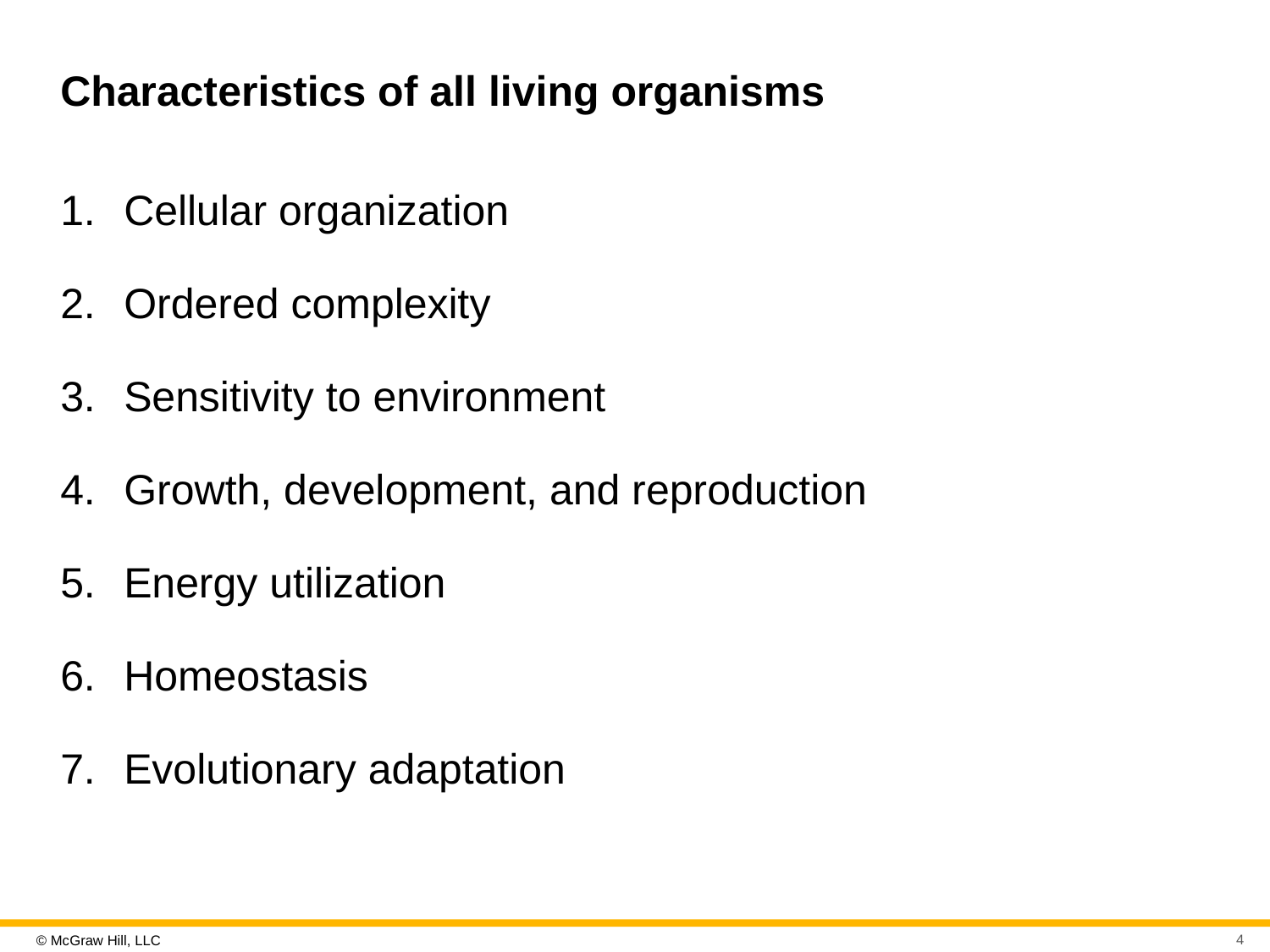

# Characteristics of all living organisms
Cellular organization
Ordered complexity
Sensitivity to environment
Growth, development, and reproduction
Energy utilization
Homeostasis
Evolutionary adaptation
4